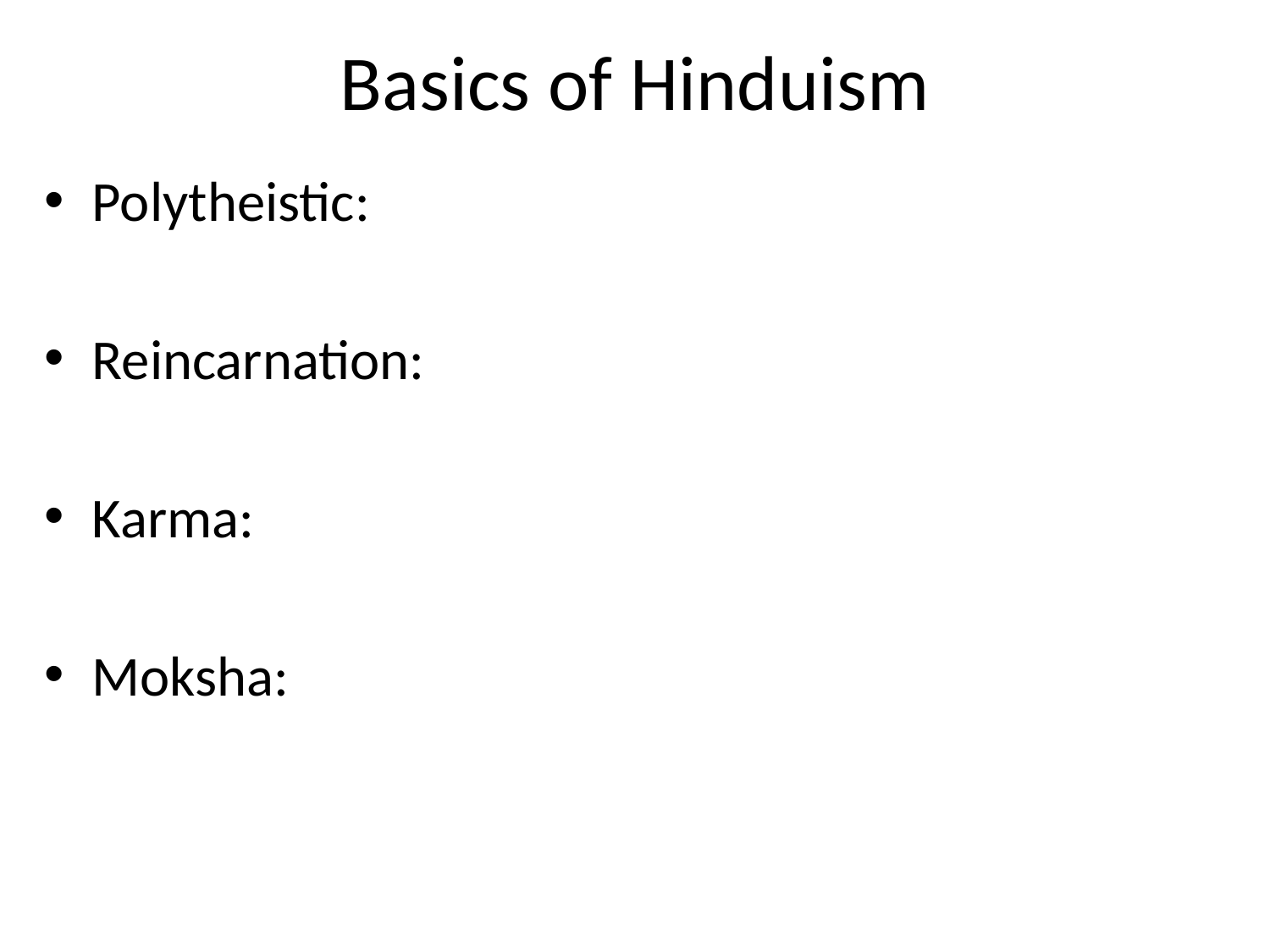

# Basics of Hinduism
Polytheistic:

Reincarnation:

Karma:

Moksha: